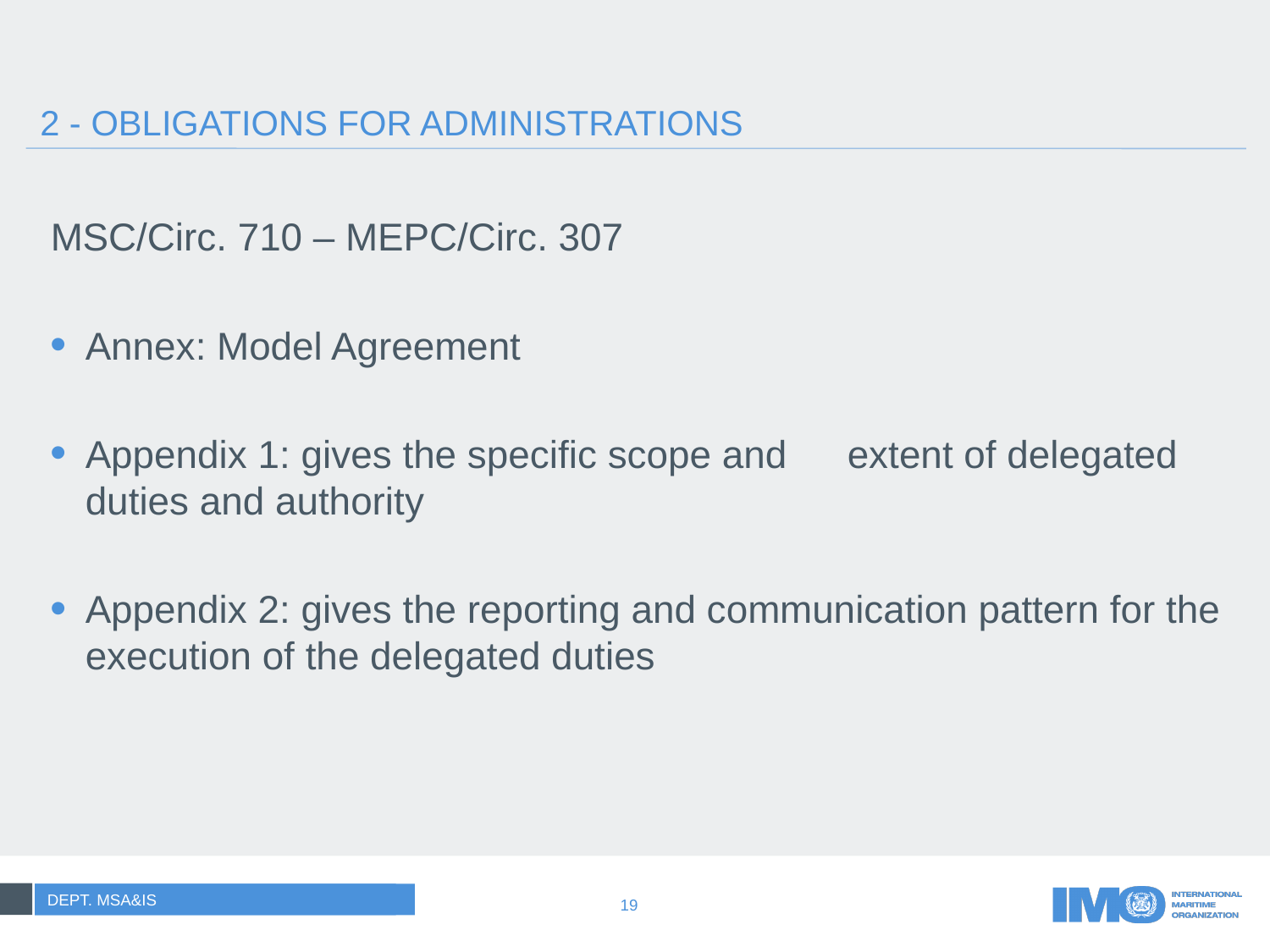

# 2 - OBLIGATIONS FOR ADMINISTRATIONS
MSC/Circ. 710 – MEPC/Circ. 307

Annex: Model Agreement

Appendix 1: gives the specific scope and 	extent of delegated duties and authority

Appendix 2: gives the reporting and communication pattern for the execution of the delegated duties